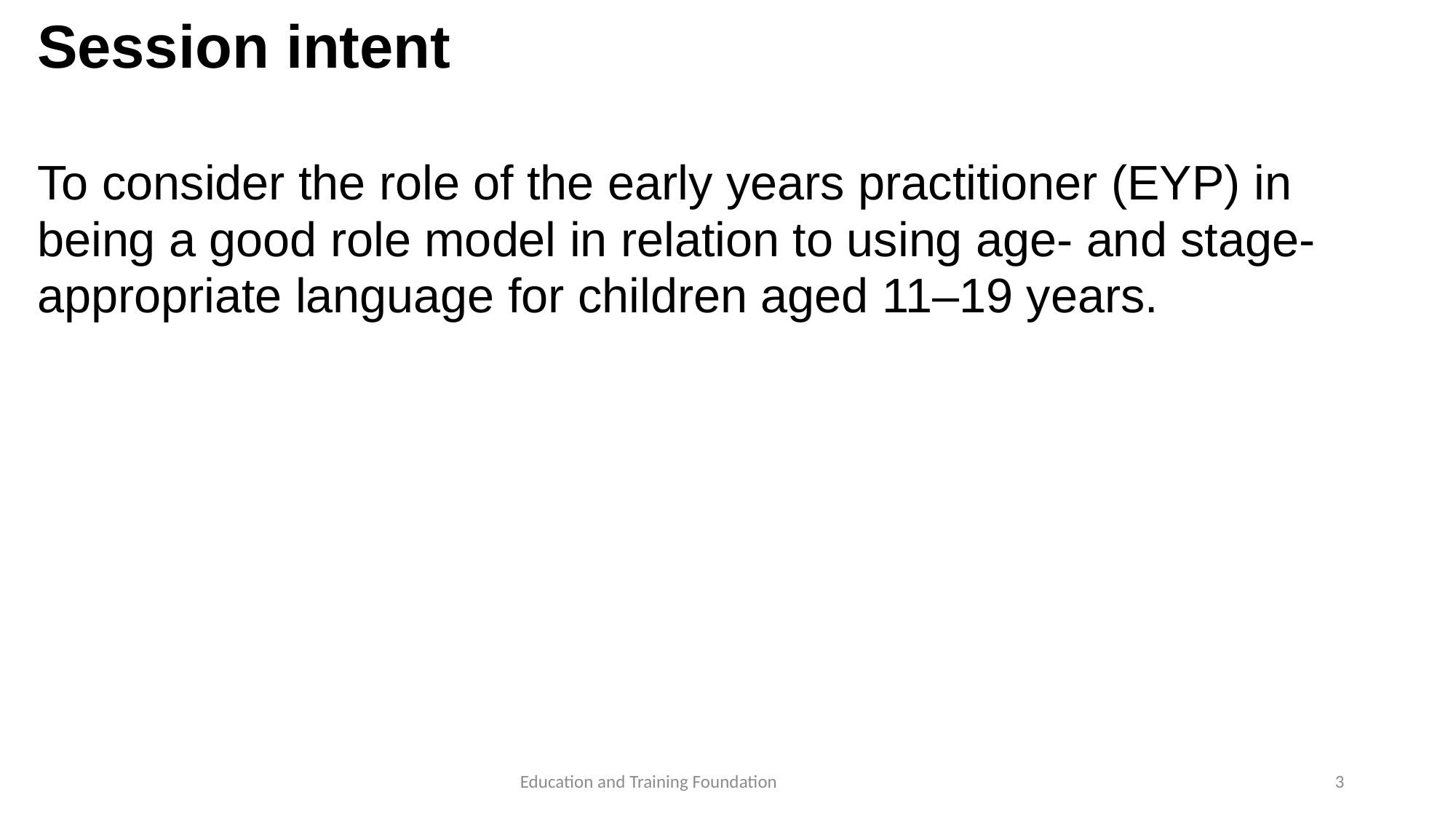

# Session intent
To consider the role of the early years practitioner (EYP) in being a good role model in relation to using age- and stage-appropriate language for children aged 11–19 years.
3
Education and Training Foundation